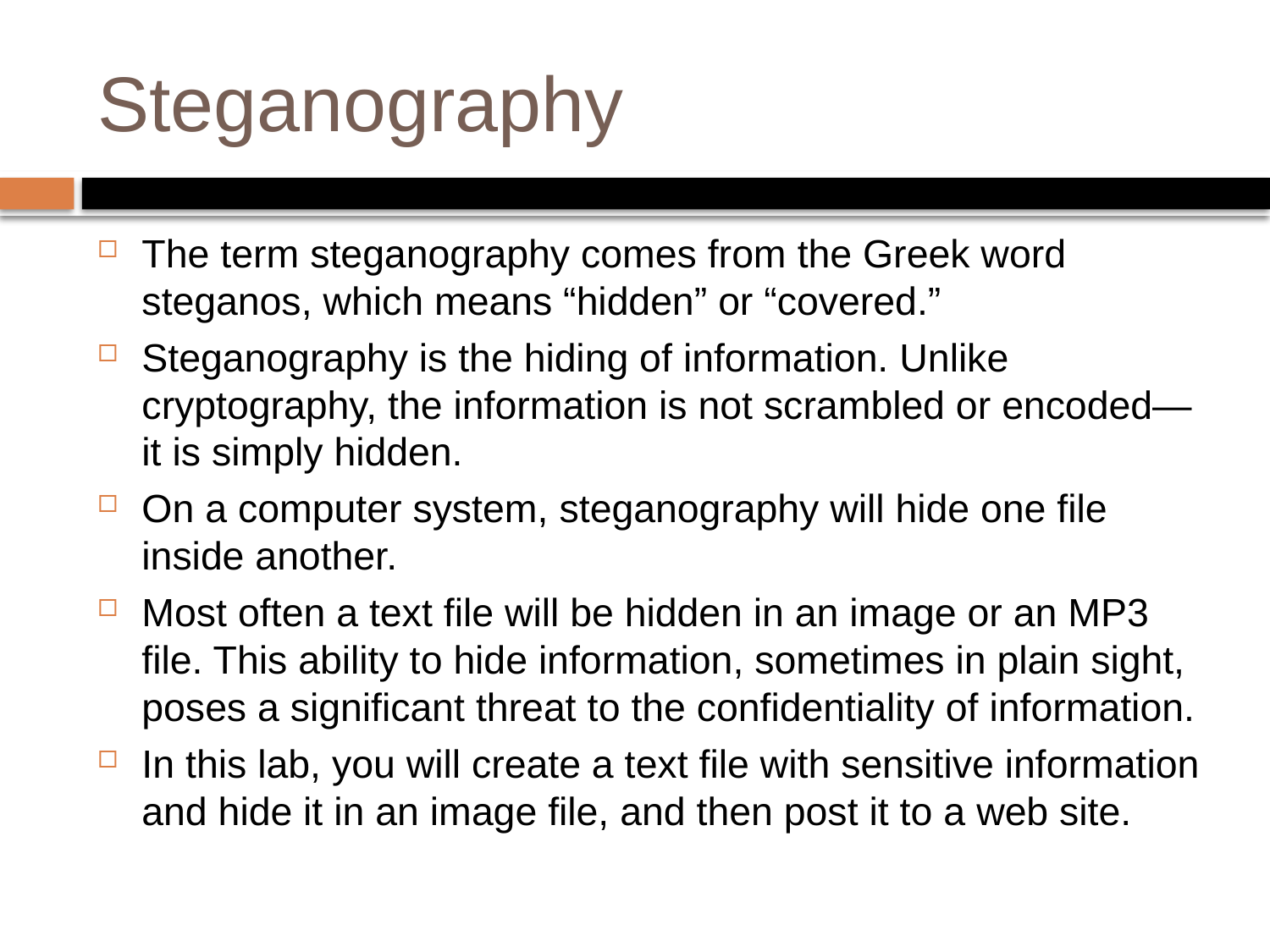

# Steganography
The term steganography comes from the Greek word steganos, which means “hidden” or “covered.”
Steganography is the hiding of information. Unlike cryptography, the information is not scrambled or encoded—it is simply hidden.
On a computer system, steganography will hide one file inside another.
Most often a text file will be hidden in an image or an MP3 file. This ability to hide information, sometimes in plain sight, poses a significant threat to the confidentiality of information.
In this lab, you will create a text file with sensitive information and hide it in an image file, and then post it to a web site.